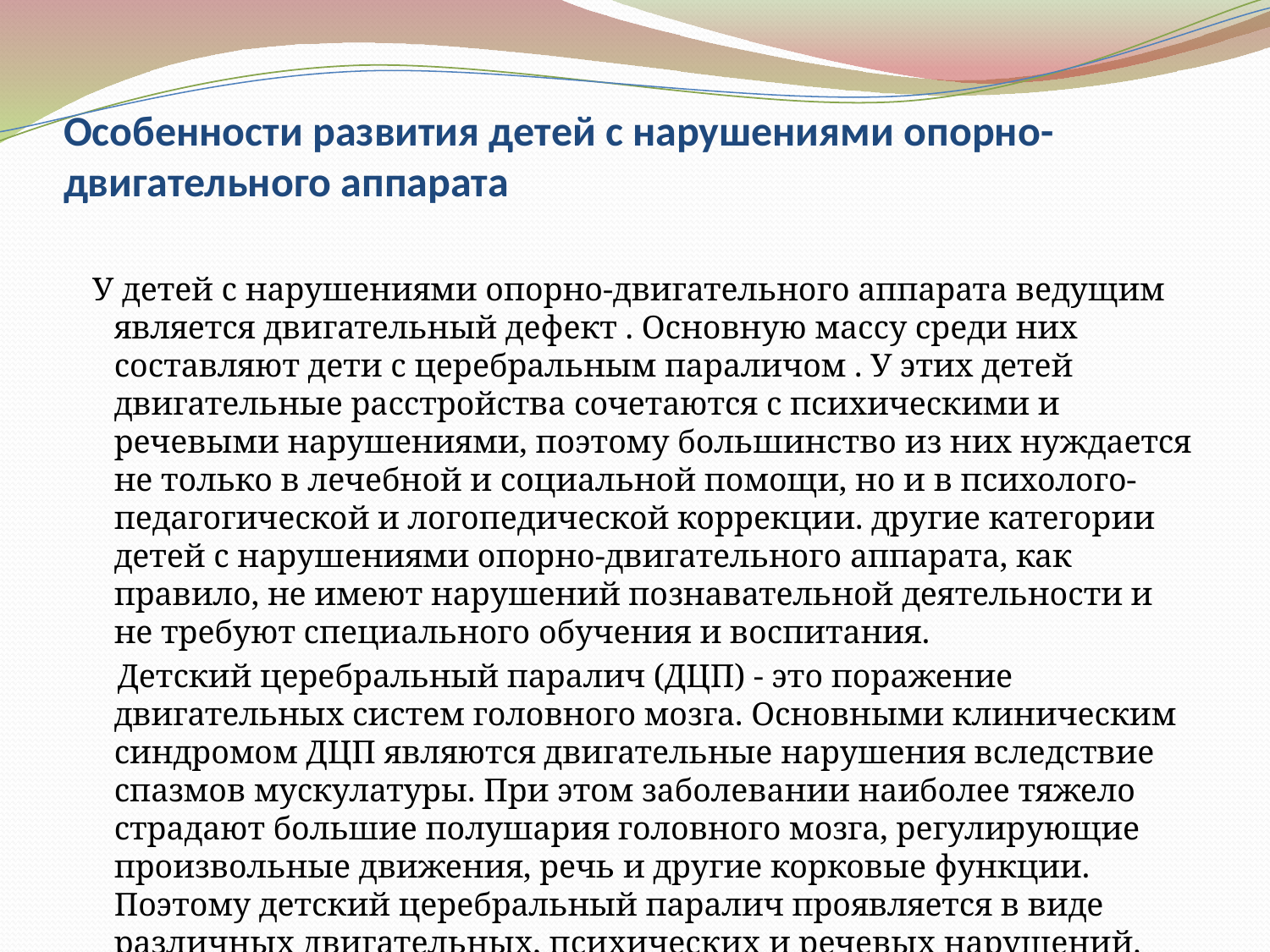

# Особенности развития детей с нарушениями опорно-двигательного аппарата

  У детей с нарушениями опорно-двигательного аппарата ведущим является двигательный дефект . Основную массу среди них составляют дети с церебральным параличом . У этих детей двигательные расстройства сочетаются с психическими и речевыми нарушениями, поэтому большинство из них нуждается не только в лечебной и социальной помощи, но и в психолого-педагогической и логопедической коррекции. другие категории детей с нарушениями опорно-двигательного аппарата, как правило, не имеют нарушений познавательной деятельности и не требуют специального обучения и воспитания.
     Детский церебральный паралич (ДЦП) - это поражение двигательных систем головного мозга. Основными клиническим синдромом ДЦП являются двигательные нарушения вследствие спазмов мускулатуры. При этом заболевании наиболее тяжело страдают большие полушария головного мозга, регулирующие произвольные движения, речь и другие корковые функции. Поэтому детский церебральный паралич проявляется в виде различных двигательных, психических и речевых нарушений.